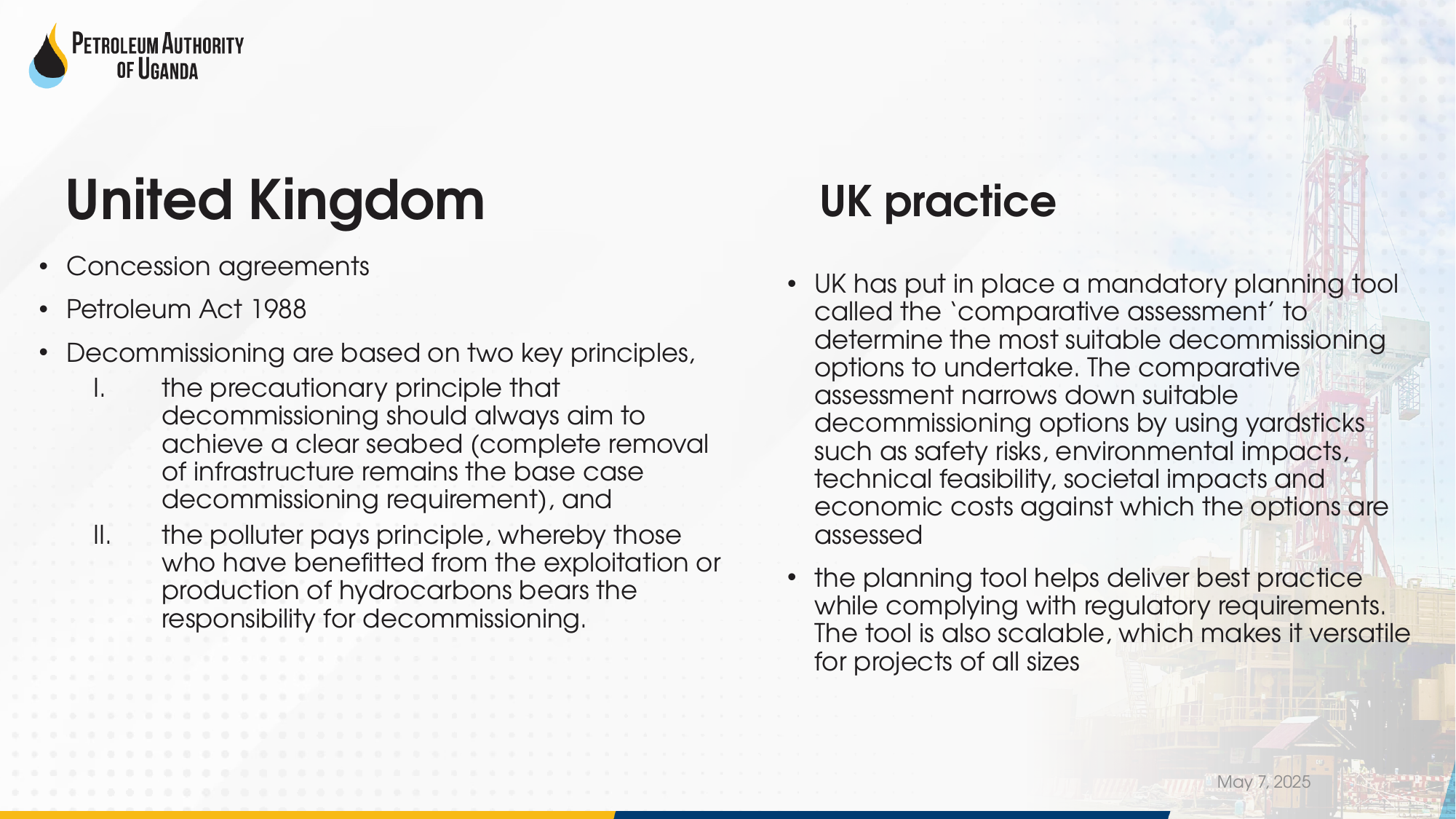

United Kingdom
UK practice
Concession agreements
Petroleum Act 1988
Decommissioning are based on two key principles,
the precautionary principle that decommissioning should always aim to achieve a clear seabed (complete removal of infrastructure remains the base case decommissioning requirement), and
the polluter pays principle, whereby those who have benefitted from the exploitation or production of hydrocarbons bears the responsibility for decommissioning.
UK has put in place a mandatory planning tool called the ‘comparative assessment’ to determine the most suitable decommissioning options to undertake. The comparative assessment narrows down suitable decommissioning options by using yardsticks such as safety risks, environmental impacts, technical feasibility, societal impacts and economic costs against which the options are assessed
the planning tool helps deliver best practice while complying with regulatory requirements. The tool is also scalable, which makes it versatile for projects of all sizes
May 7, 2025